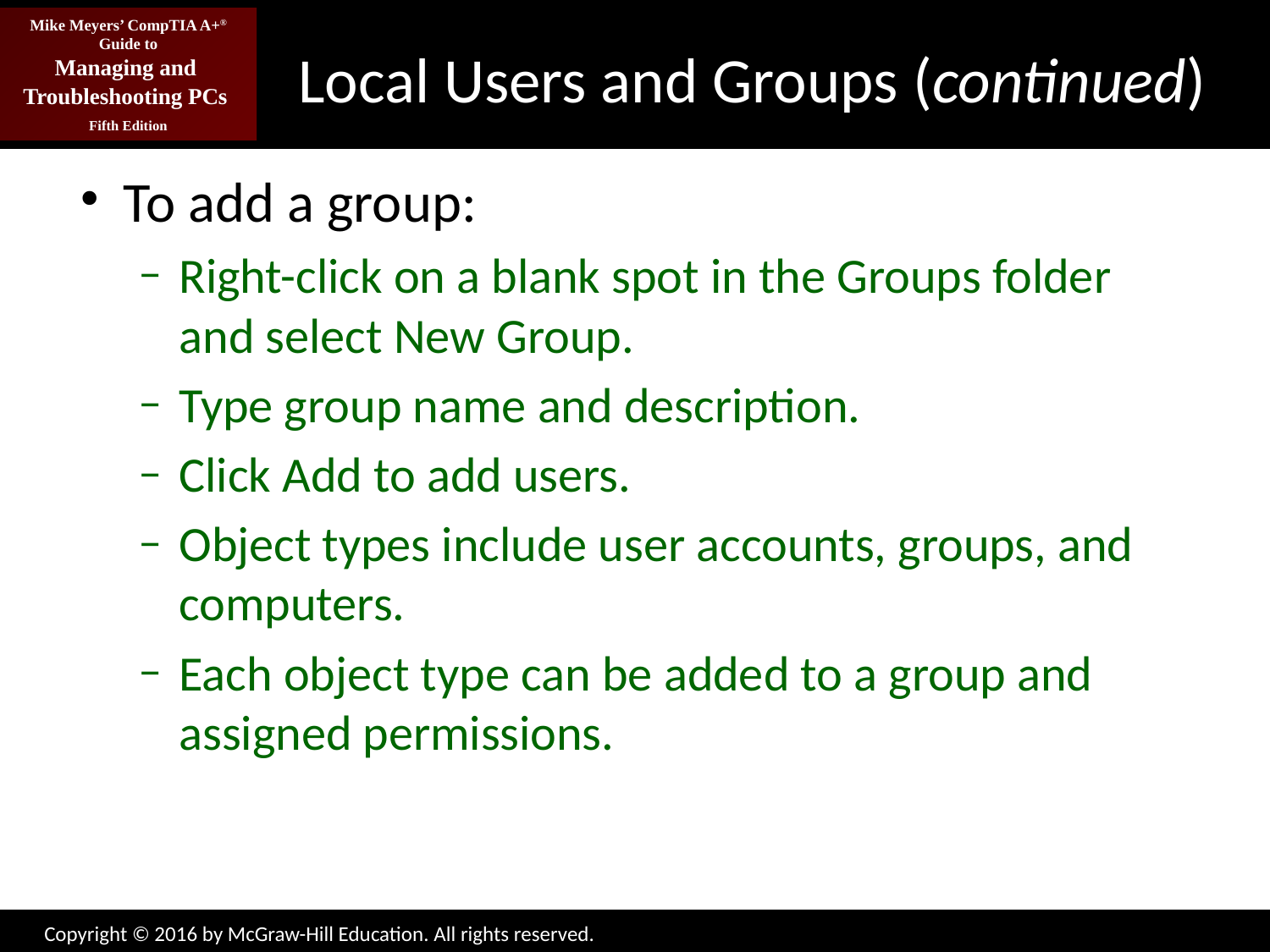

# Local Users and Groups (continued)
To add a group:
Right-click on a blank spot in the Groups folder and select New Group.
Type group name and description.
Click Add to add users.
Object types include user accounts, groups, and computers.
Each object type can be added to a group and assigned permissions.